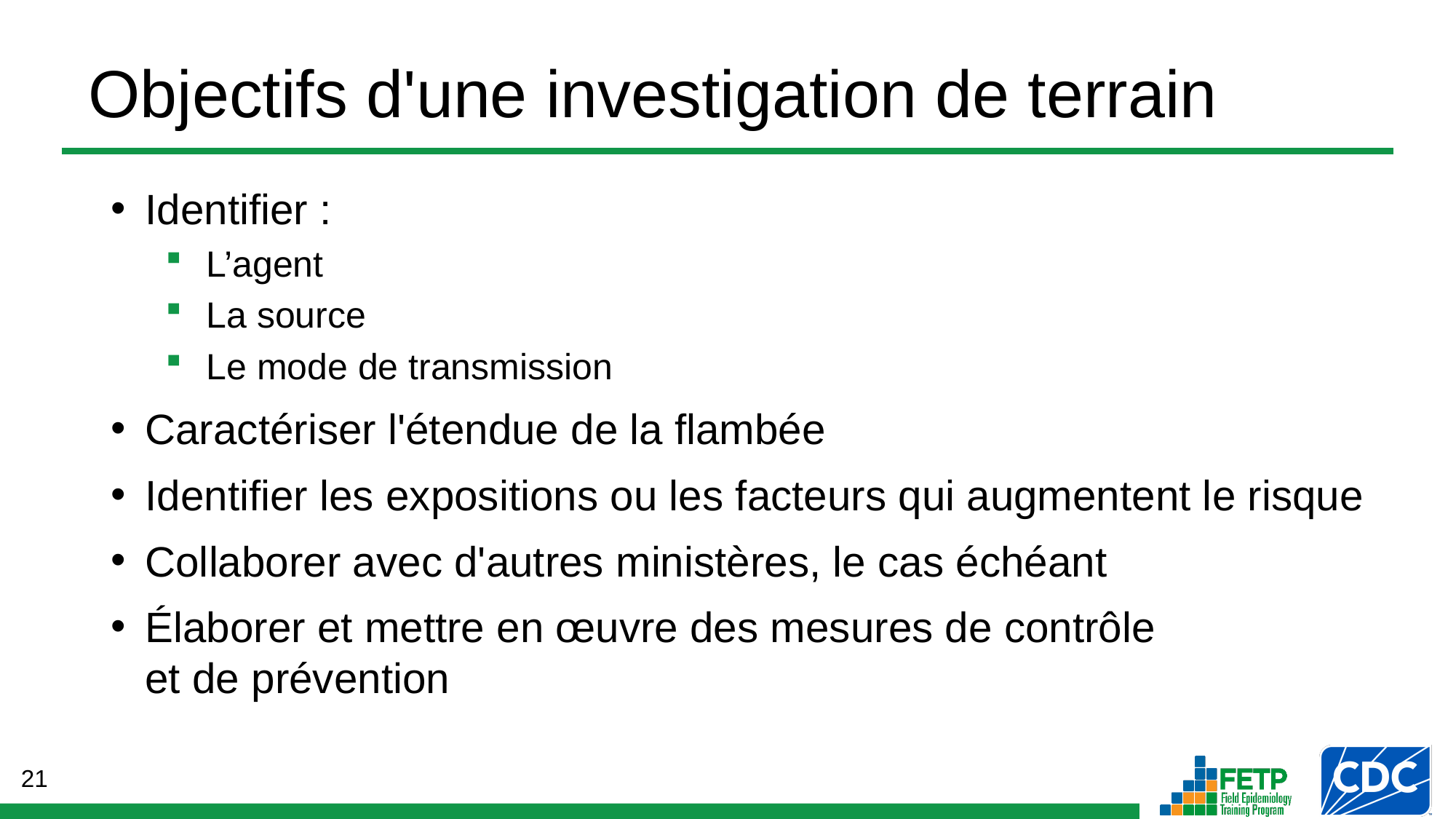

# Objectifs d'une investigation de terrain
Identifier :
L’agent
La source
Le mode de transmission
Caractériser l'étendue de la flambée
Identifier les expositions ou les facteurs qui augmentent le risque
Collaborer avec d'autres ministères, le cas échéant
Élaborer et mettre en œuvre des mesures de contrôle
et de prévention